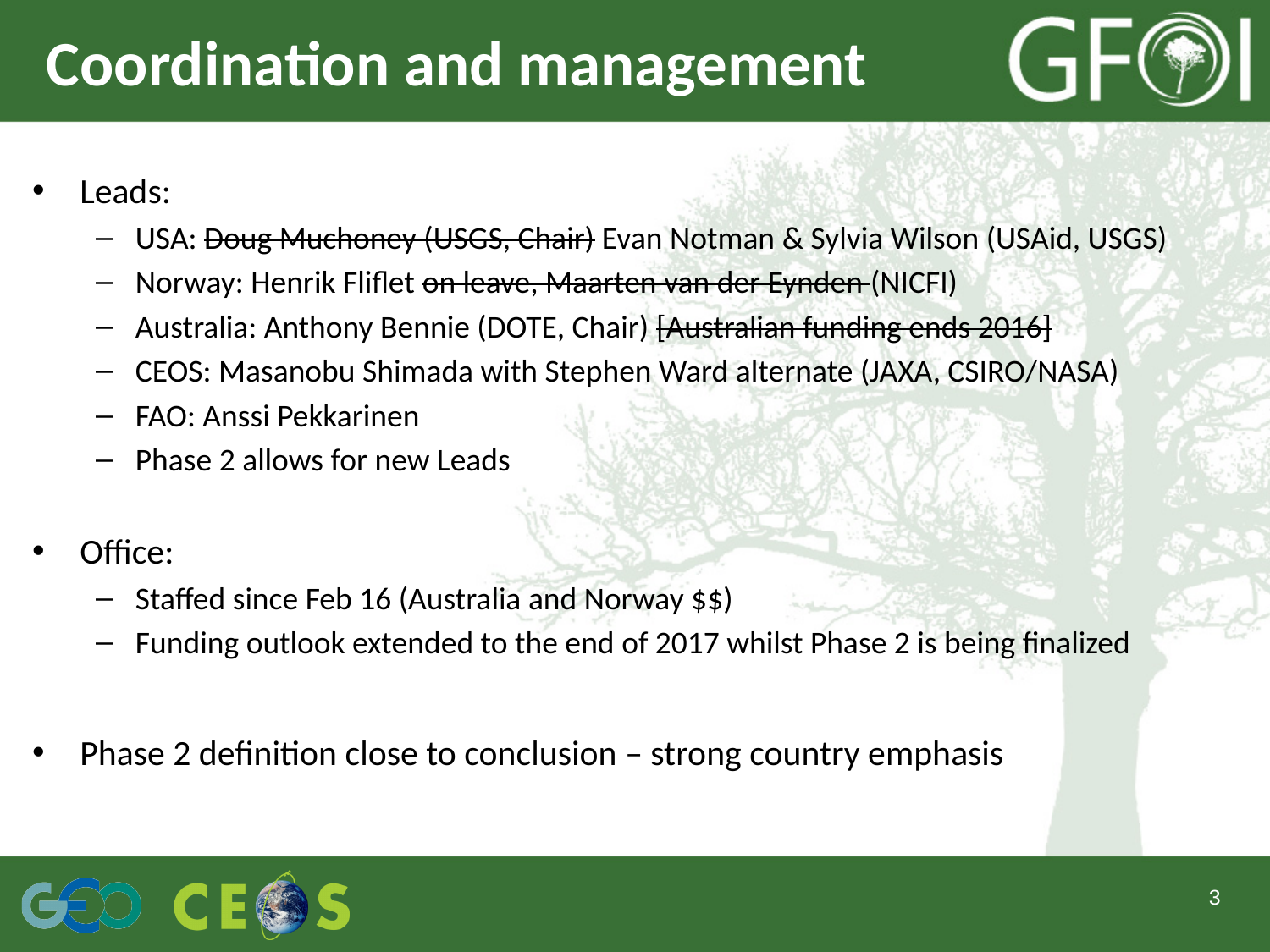

# Coordination and management
Leads:
USA: Doug Muchoney (USGS, Chair) Evan Notman & Sylvia Wilson (USAid, USGS)
Norway: Henrik Fliflet on leave, Maarten van der Eynden (NICFI)
Australia: Anthony Bennie (DOTE, Chair) [Australian funding ends 2016]
CEOS: Masanobu Shimada with Stephen Ward alternate (JAXA, CSIRO/NASA)
FAO: Anssi Pekkarinen
Phase 2 allows for new Leads

Office:
Staffed since Feb 16 (Australia and Norway $$)
Funding outlook extended to the end of 2017 whilst Phase 2 is being finalized

Phase 2 definition close to conclusion – strong country emphasis

3